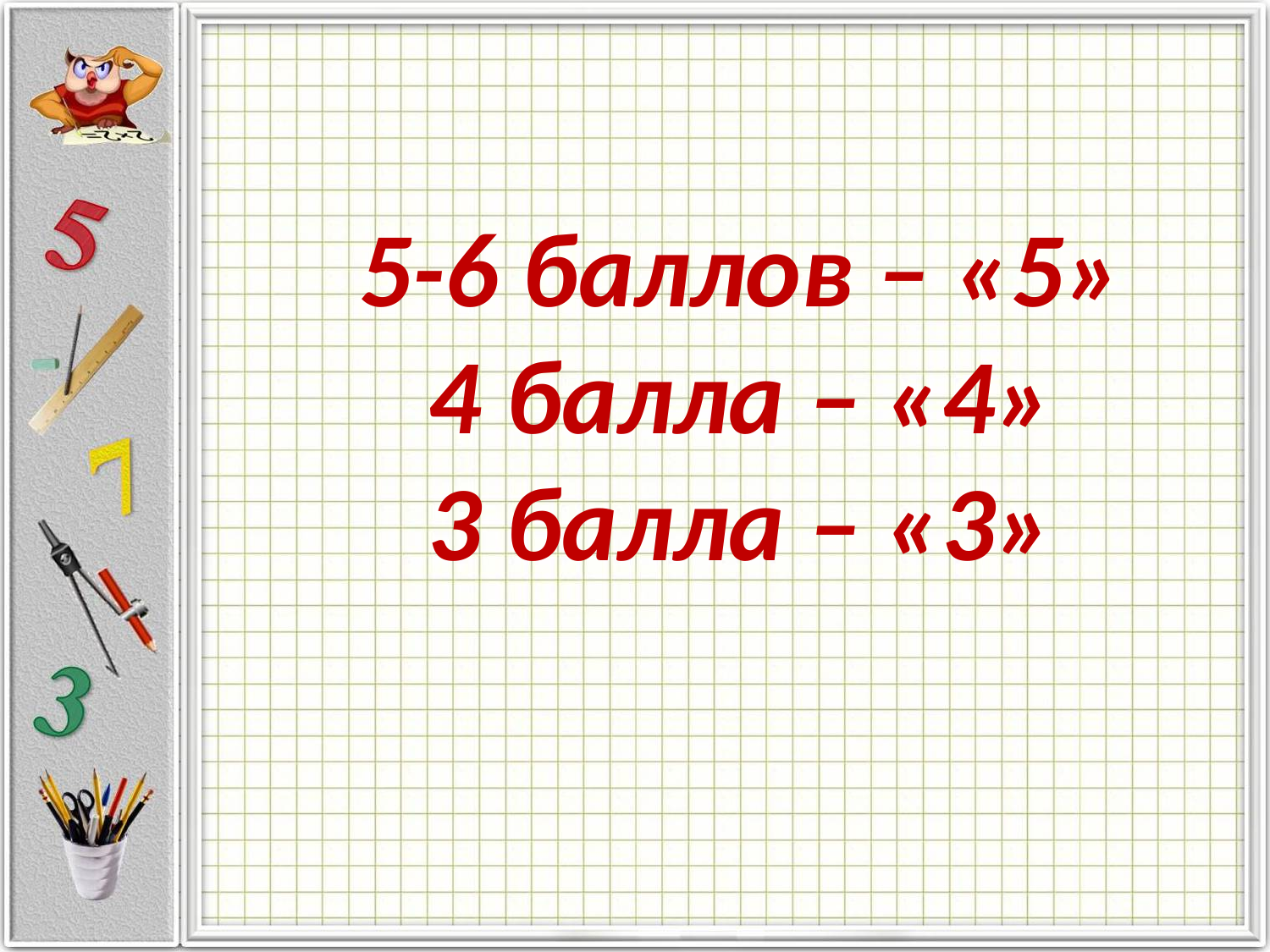

5-6 баллов – «5»
4 балла – «4»
3 балла – «3»